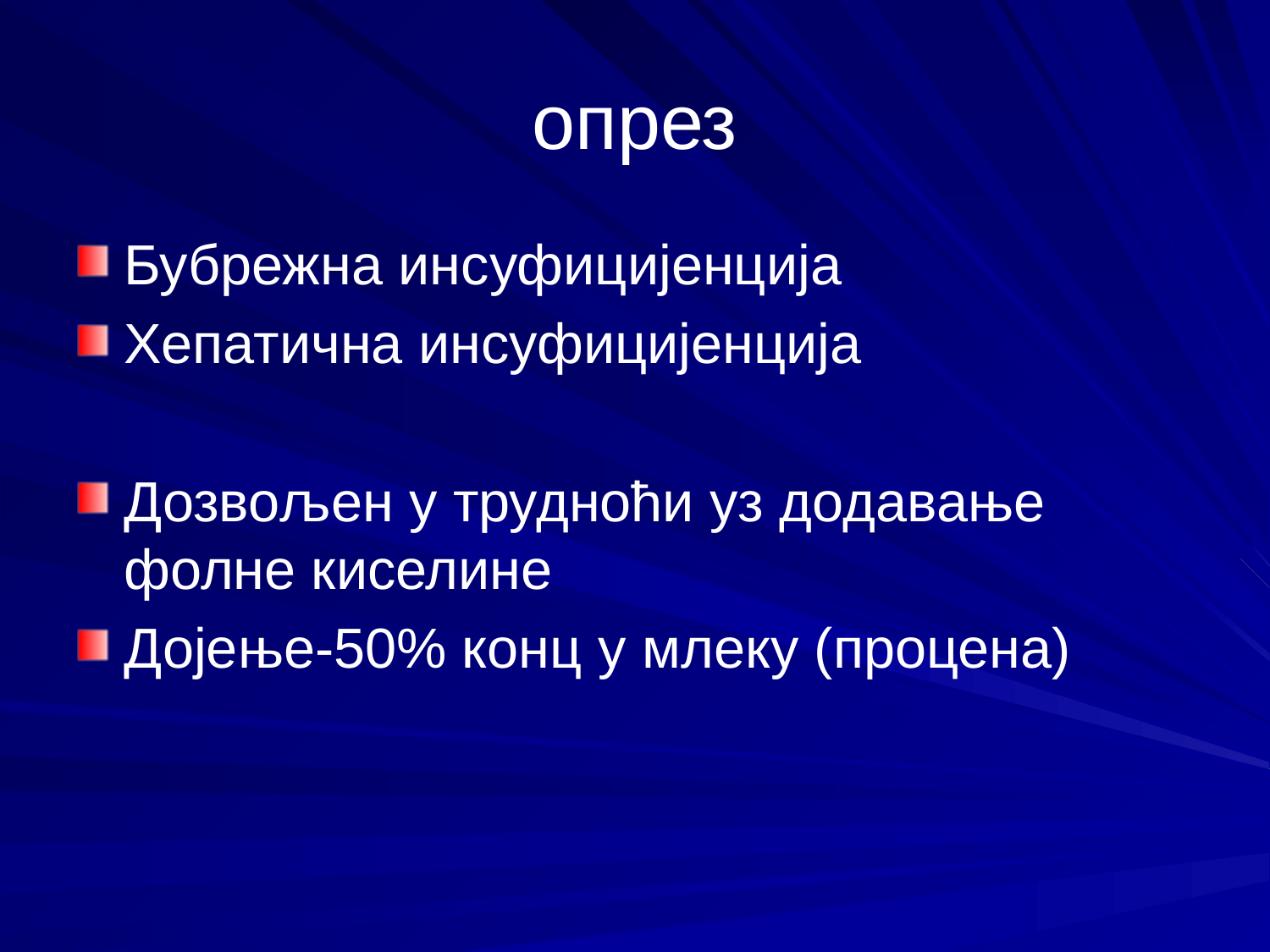

# опрез
Бубрежна инсуфицијенција
Хепатична инсуфицијенција

Дозвољен у трудноћи уз додавање  фолне киселине
Дојење-50% конц у млеку (процена)